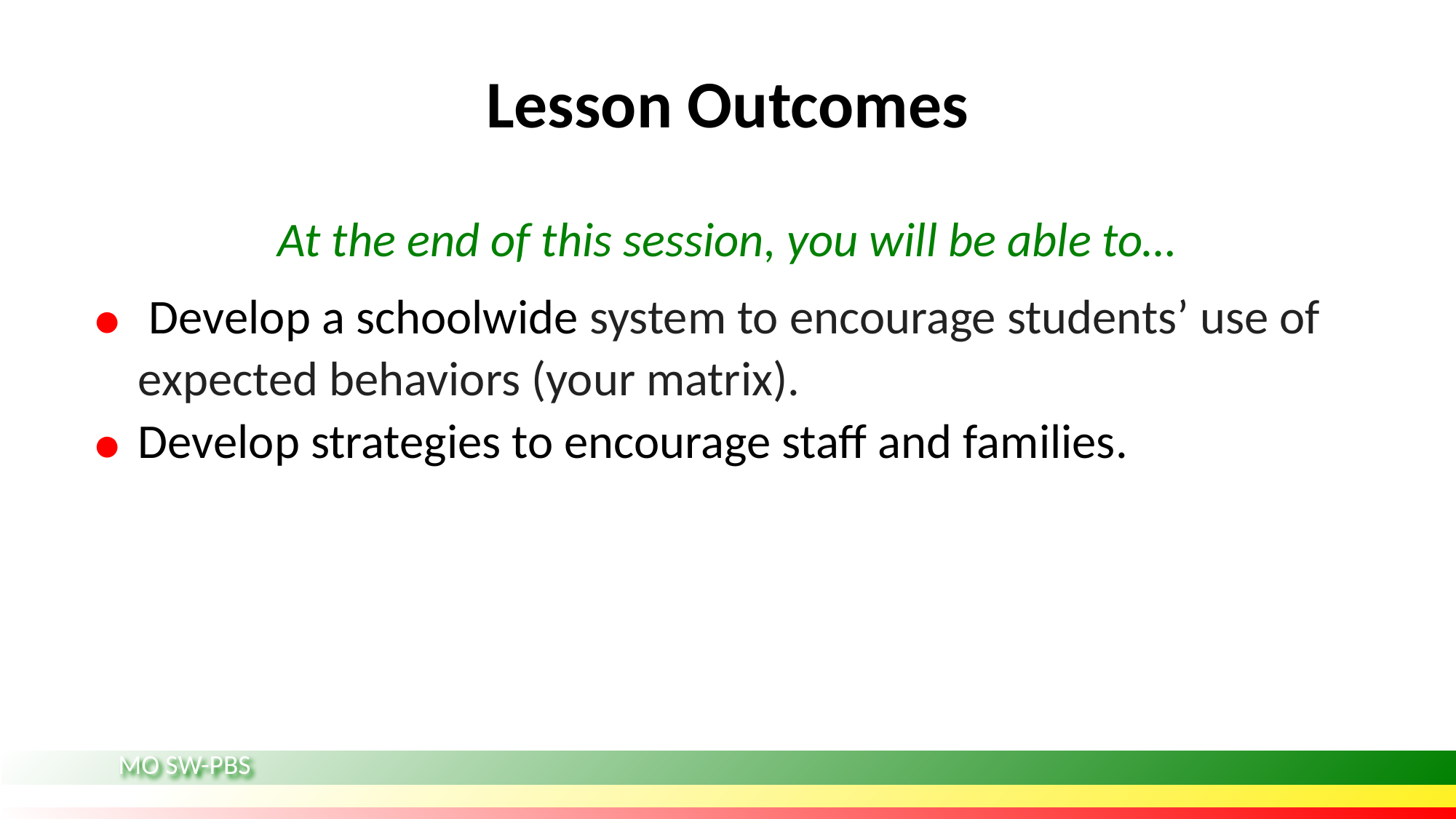

# Lesson Outcomes
At the end of this session, you will be able to…
 Develop a schoolwide system to encourage students’ use of expected behaviors (your matrix).
Develop strategies to encourage staff and families.